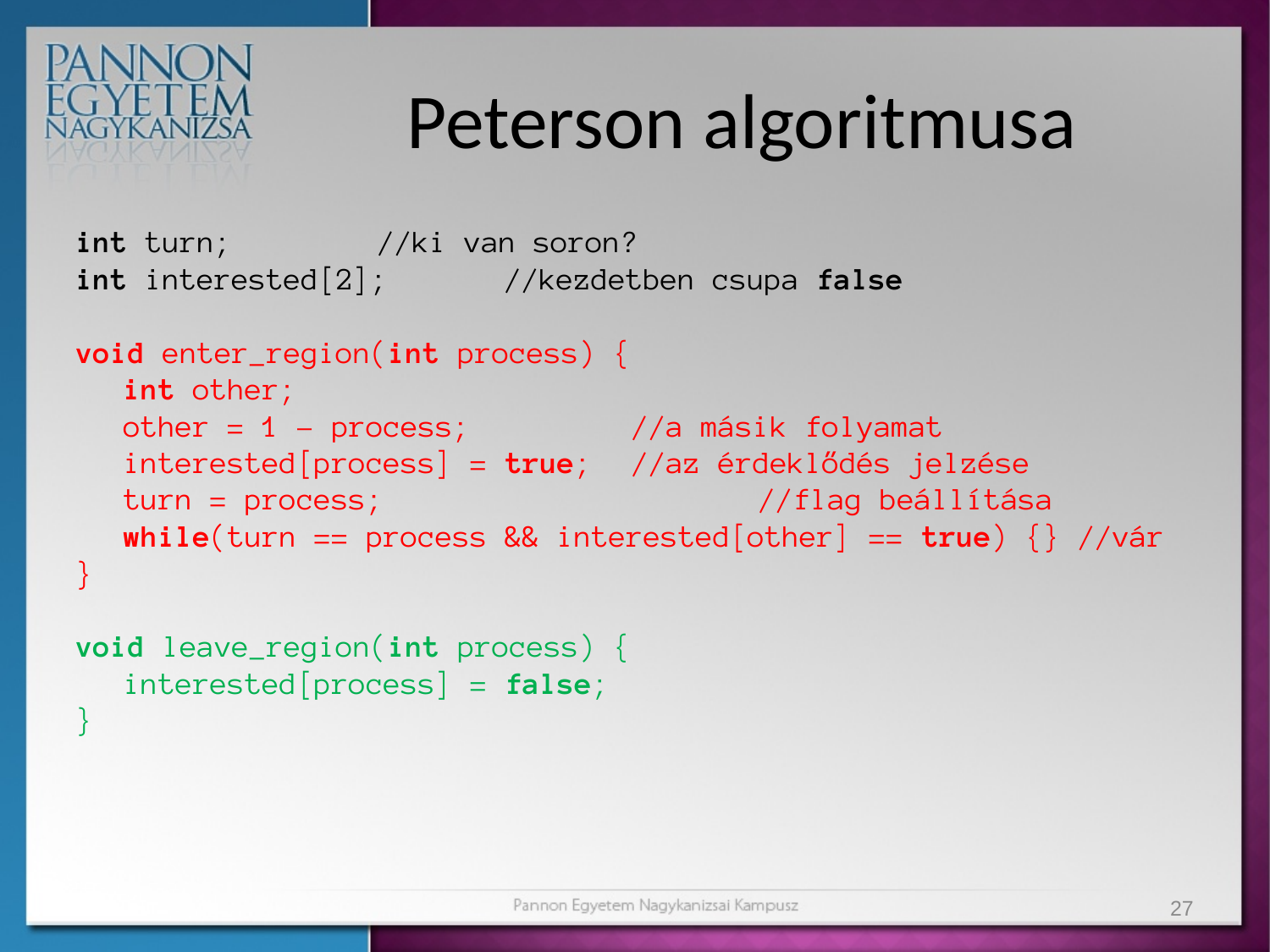

# Peterson algoritmusa
int turn;		//ki van soron?
int interested[2];	//kezdetben csupa false

void enter_region(int process) {
	int other;
	other = 1 – process;		//a másik folyamat
	interested[process] = true;	//az érdeklődés jelzése
	turn = process;			//flag beállítása
	while(turn == process && interested[other] == true) {} //vár
}

void leave_region(int process) {
	interested[process] = false;
}
27